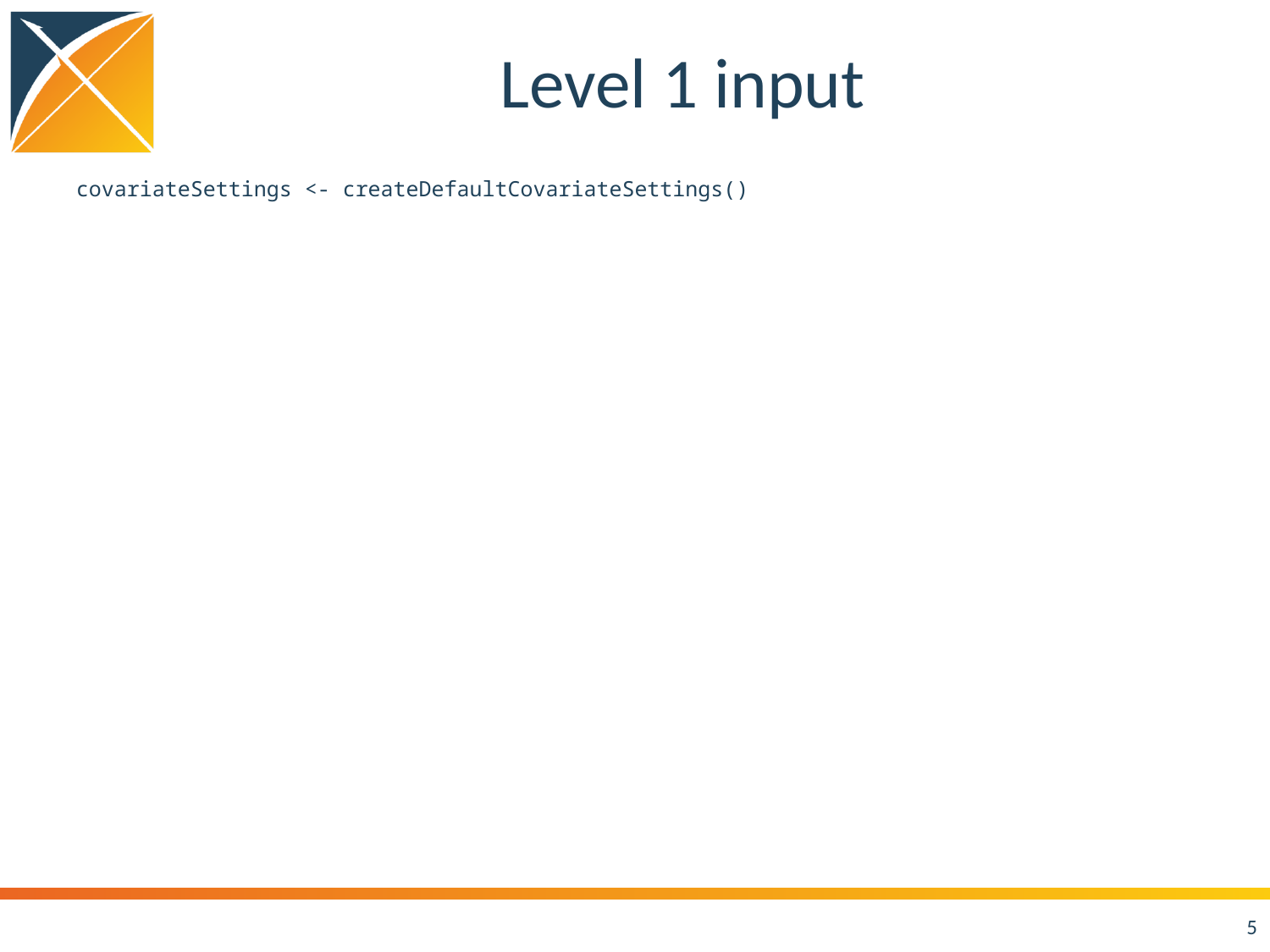

# Level 1 input
covariateSettings <- createDefaultCovariateSettings()
5